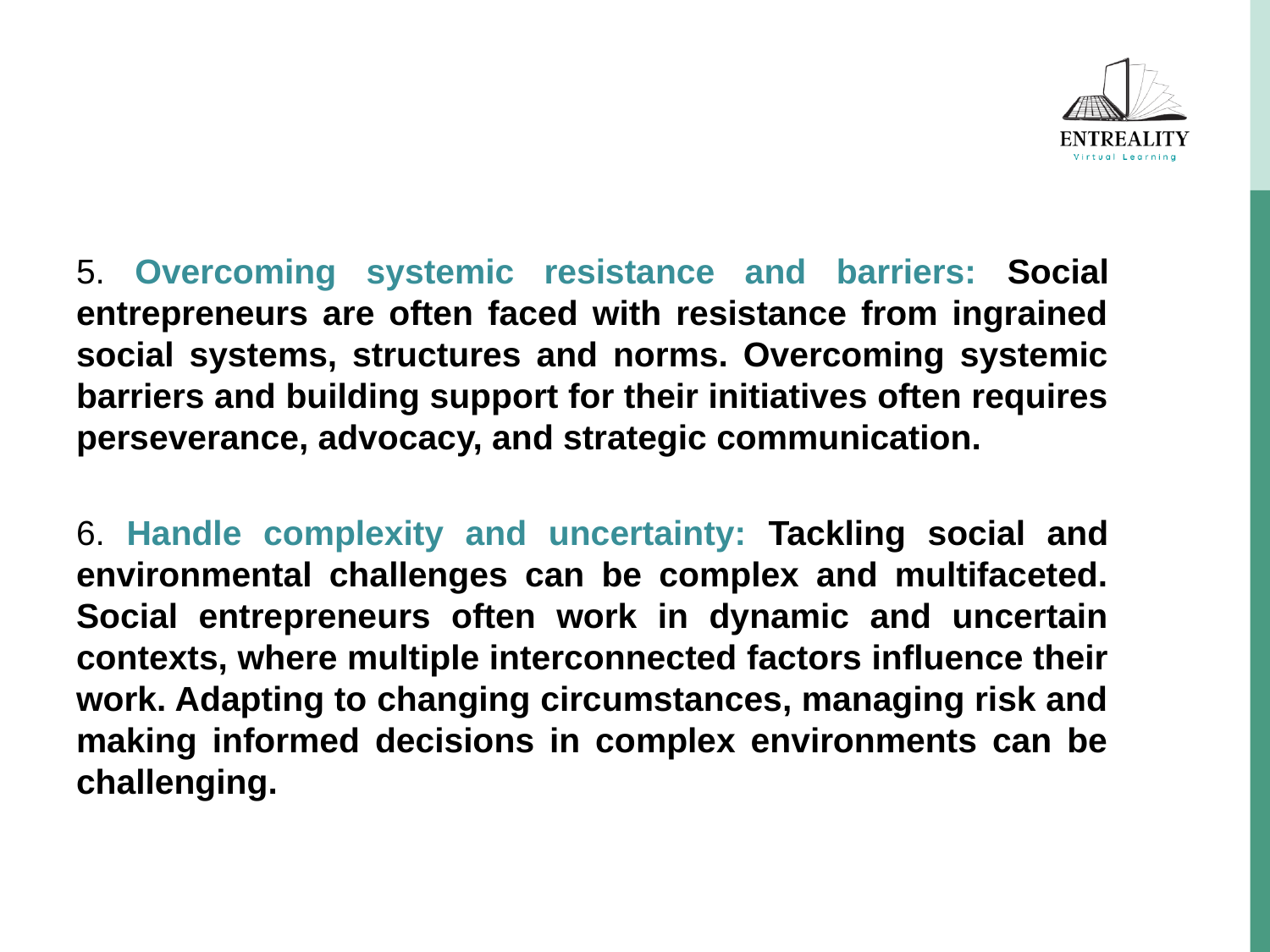

5. Overcoming systemic resistance and barriers: Social entrepreneurs are often faced with resistance from ingrained social systems, structures and norms. Overcoming systemic barriers and building support for their initiatives often requires perseverance, advocacy, and strategic communication.

6. Handle complexity and uncertainty: Tackling social and environmental challenges can be complex and multifaceted. Social entrepreneurs often work in dynamic and uncertain contexts, where multiple interconnected factors influence their work. Adapting to changing circumstances, managing risk and making informed decisions in complex environments can be challenging.